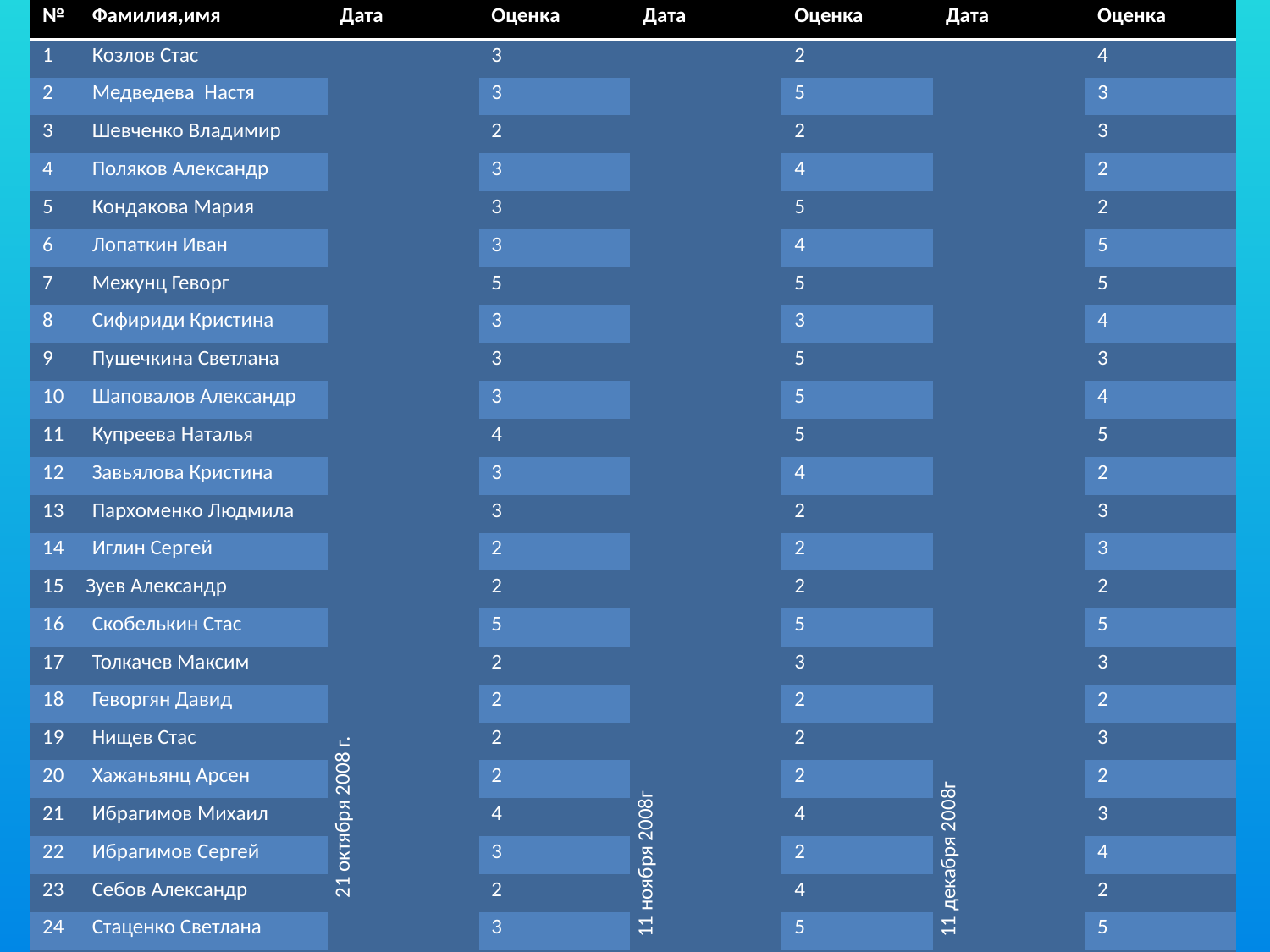

# Результаты проведения краевых контрольных работ по алгебре в 9-х классах
| № | Фамилия,имя | Дата | Оценка | Дата | Оценка | Дата | Оценка |
| --- | --- | --- | --- | --- | --- | --- | --- |
| 1 | Козлов Стас | 21 октября 2008 г. | 3 | 11 ноября 2008г | 2 | 11 декабря 2008г | 4 |
| 2 | Медведева Настя |  | 3 |  | 5 |  | 3 |
| 3 | Шевченко Владимир |  | 2 |  | 2 |  | 3 |
| 4 | Поляков Александр |  | 3 |  | 4 |  | 2 |
| 5 | Кондакова Мария |  | 3 |  | 5 |  | 2 |
| 6 | Лопаткин Иван |  | 3 |  | 4 |  | 5 |
| 7 | Межунц Геворг |  | 5 |  | 5 |  | 5 |
| 8 | Сифириди Кристина |  | 3 |  | 3 |  | 4 |
| 9 | Пушечкина Светлана |  | 3 |  | 5 |  | 3 |
| 10 | Шаповалов Александр |  | 3 |  | 5 |  | 4 |
| 11 | Купреева Наталья |  | 4 |  | 5 |  | 5 |
| 12 | Завьялова Кристина |  | 3 |  | 4 |  | 2 |
| 13 | Пархоменко Людмила |  | 3 |  | 2 |  | 3 |
| 14 | Иглин Сергей |  | 2 |  | 2 |  | 3 |
| 15 | Зуев Александр |  | 2 |  | 2 |  | 2 |
| 16 | Скобелькин Стас |  | 5 |  | 5 |  | 5 |
| 17 | Толкачев Максим |  | 2 |  | 3 |  | 3 |
| 18 | Геворгян Давид |  | 2 |  | 2 |  | 2 |
| 19 | Нищев Стас |  | 2 |  | 2 |  | 3 |
| 20 | Хажаньянц Арсен |  | 2 |  | 2 |  | 2 |
| 21 | Ибрагимов Михаил |  | 4 |  | 4 |  | 3 |
| 22 | Ибрагимов Сергей |  | 3 |  | 2 |  | 4 |
| 23 | Себов Александр |  | 2 |  | 4 |  | 2 |
| 24 | Стаценко Светлана |  | 3 |  | 5 |  | 5 |
| 25 | Ваулина Анастасия |  |  |  |  |  | 3 |